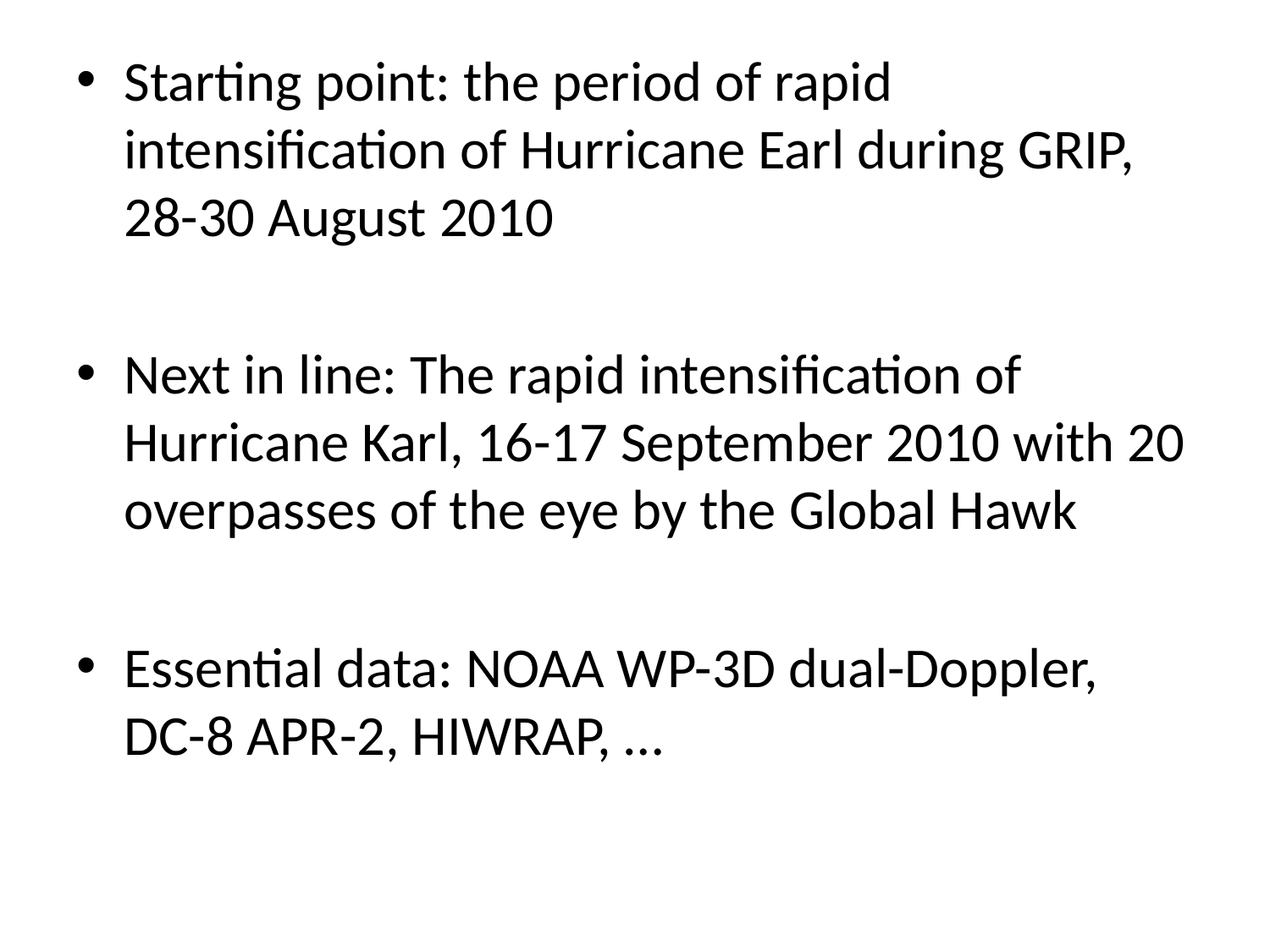

#
Starting point: the period of rapid intensification of Hurricane Earl during GRIP, 28-30 August 2010

Next in line: The rapid intensification of Hurricane Karl, 16-17 September 2010 with 20 overpasses of the eye by the Global Hawk

Essential data: NOAA WP-3D dual-Doppler, DC-8 APR-2, HIWRAP, …